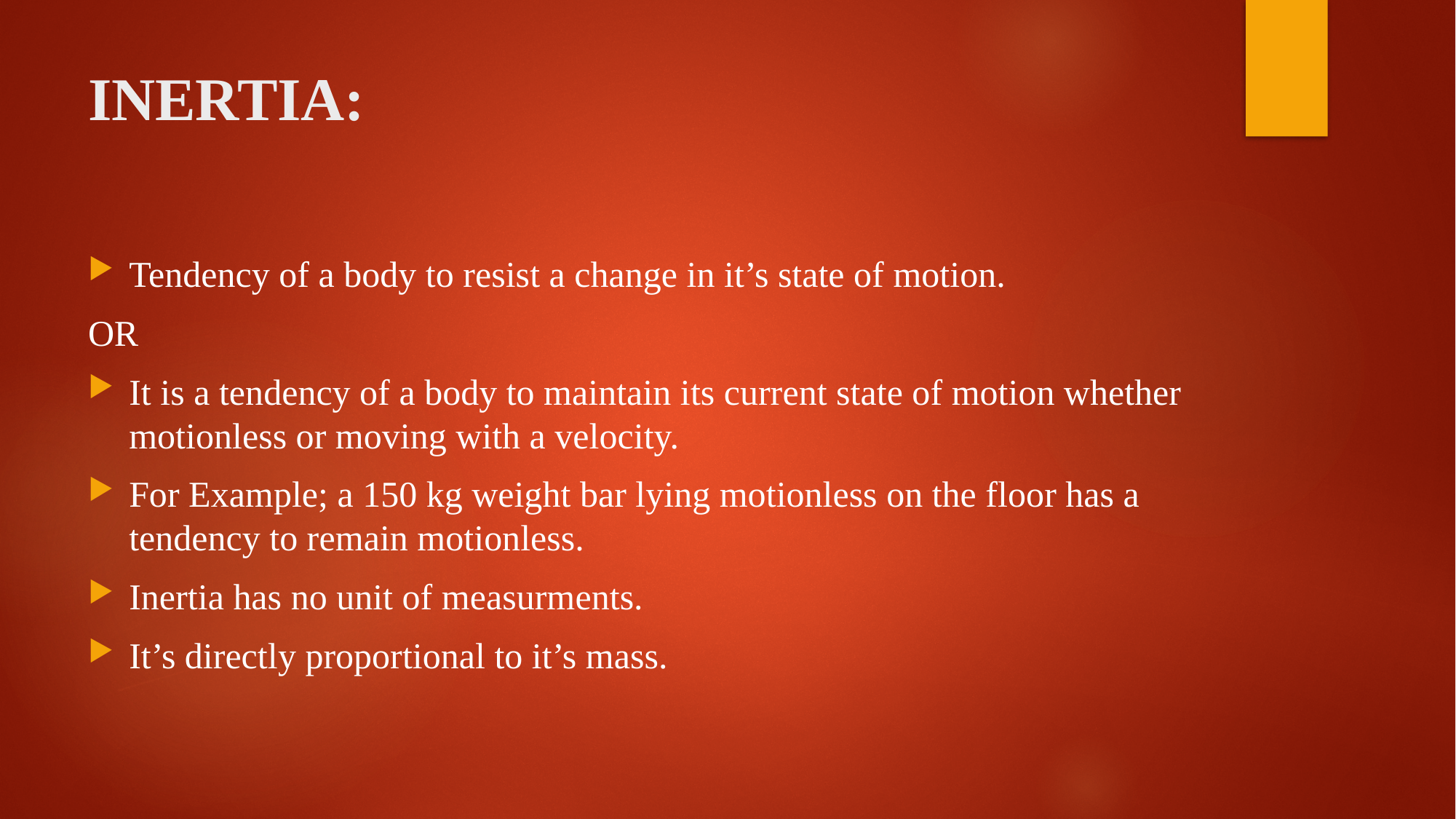

# INERTIA:
Tendency of a body to resist a change in it’s state of motion.
OR
It is a tendency of a body to maintain its current state of motion whether motionless or moving with a velocity.
For Example; a 150 kg weight bar lying motionless on the floor has a tendency to remain motionless.
Inertia has no unit of measurments.
It’s directly proportional to it’s mass.